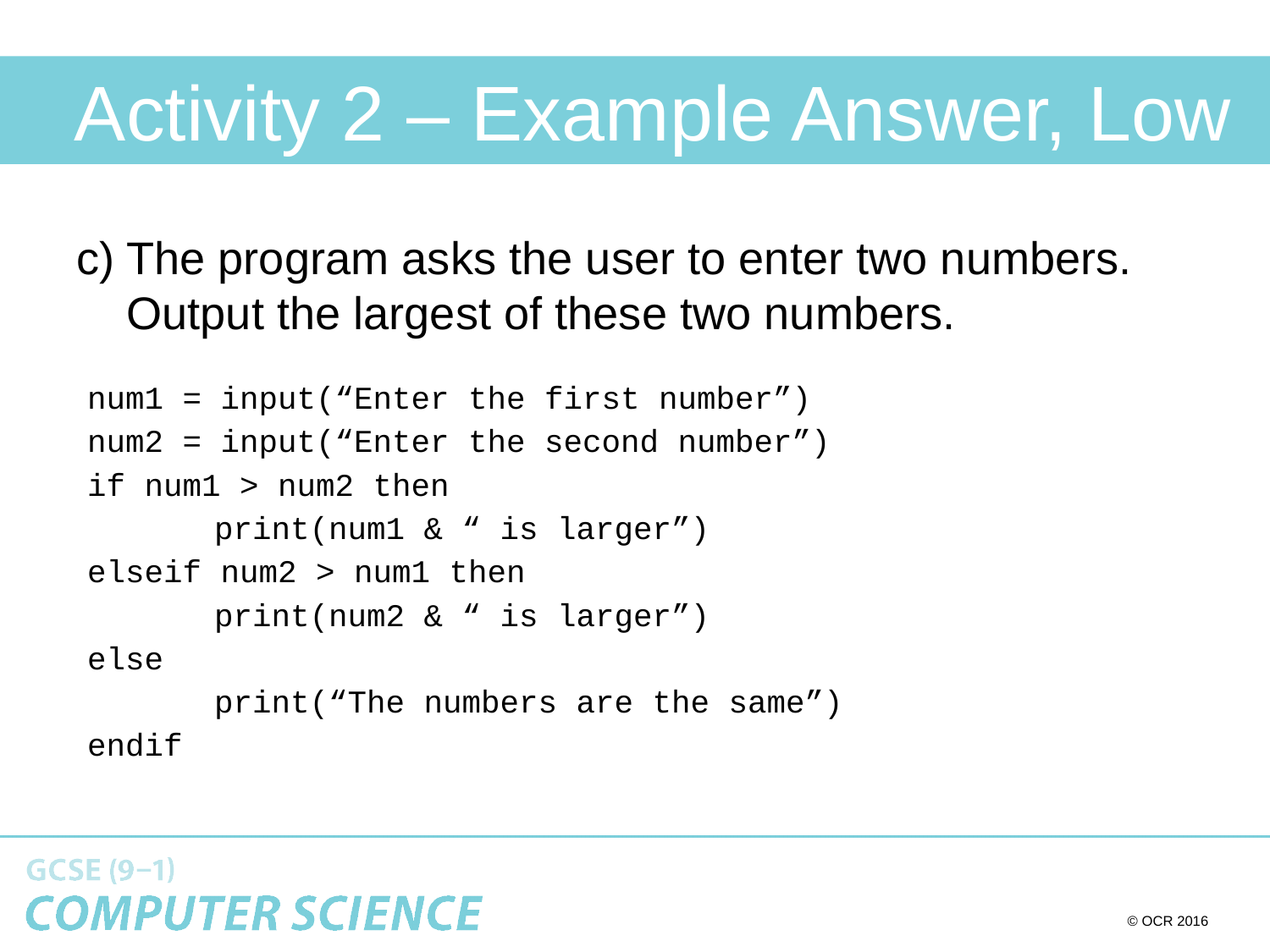

# Activity 2 – Example Answer, Low

c) The program asks the user to enter two numbers.  Output the largest of these two numbers.
num1 = input(“Enter the first number”)
num2 = input(“Enter the second number”)
if num1 > num2 then
	print(num1 & “ is larger”)
elseif num2 > num1 then
	print(num2 & “ is larger”)
else
	print(“The numbers are the same”)
endif